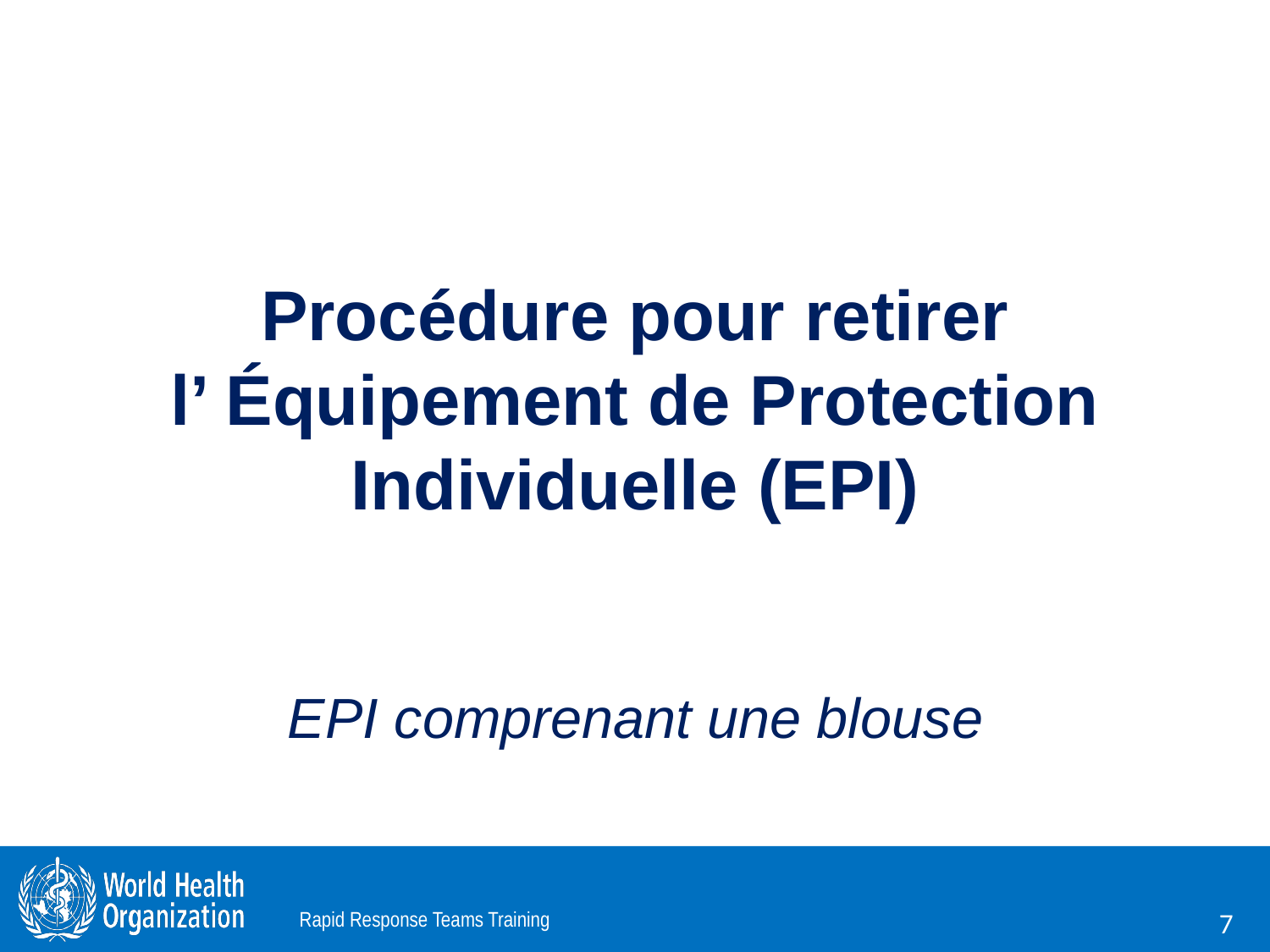

Procédure pour retirer
l’ Équipement de Protection Individuelle (EPI)
EPI comprenant une blouse